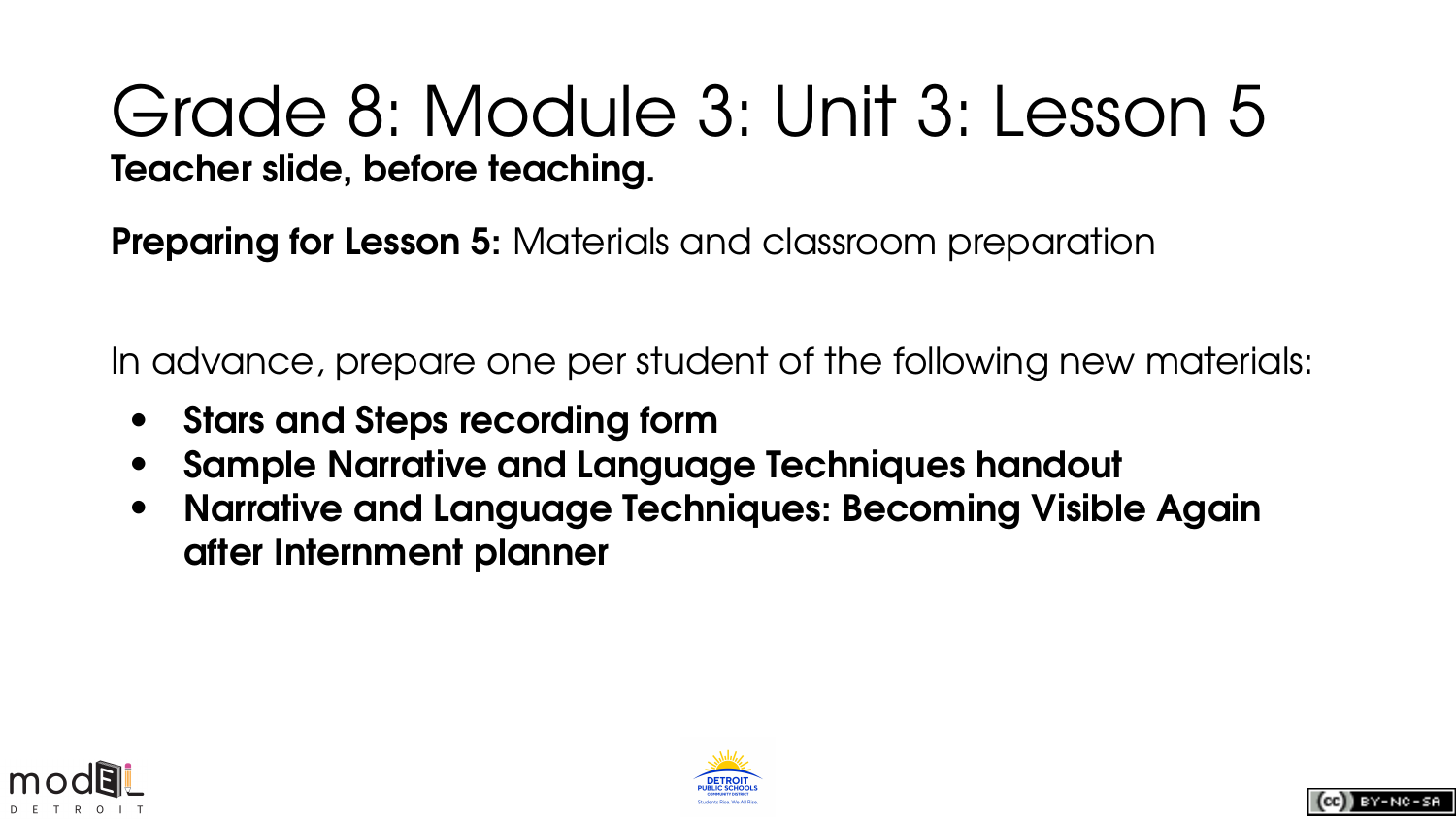

# Grade 8: Module 3: Unit 3: Lesson 5
Teacher slide, before teaching.

Preparing for Lesson 5: Materials and classroom preparation

In advance, prepare one per student of the following new materials:
Stars and Steps recording form
Sample Narrative and Language Techniques handout
Narrative and Language Techniques: Becoming Visible Again after Internment planner